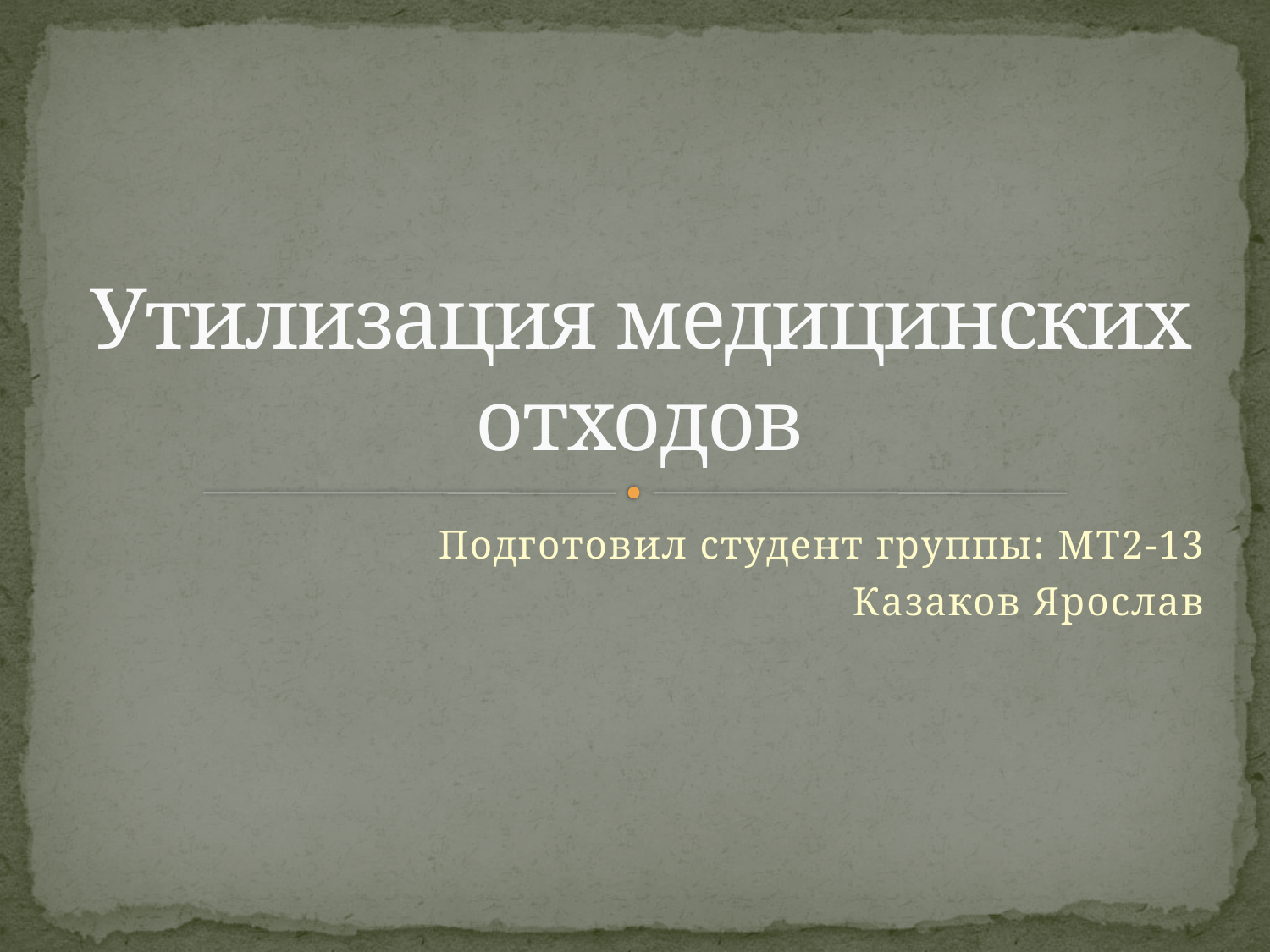

# Утилизация медицинских отходов
Подготовил студент группы: МТ2-13
Казаков Ярослав